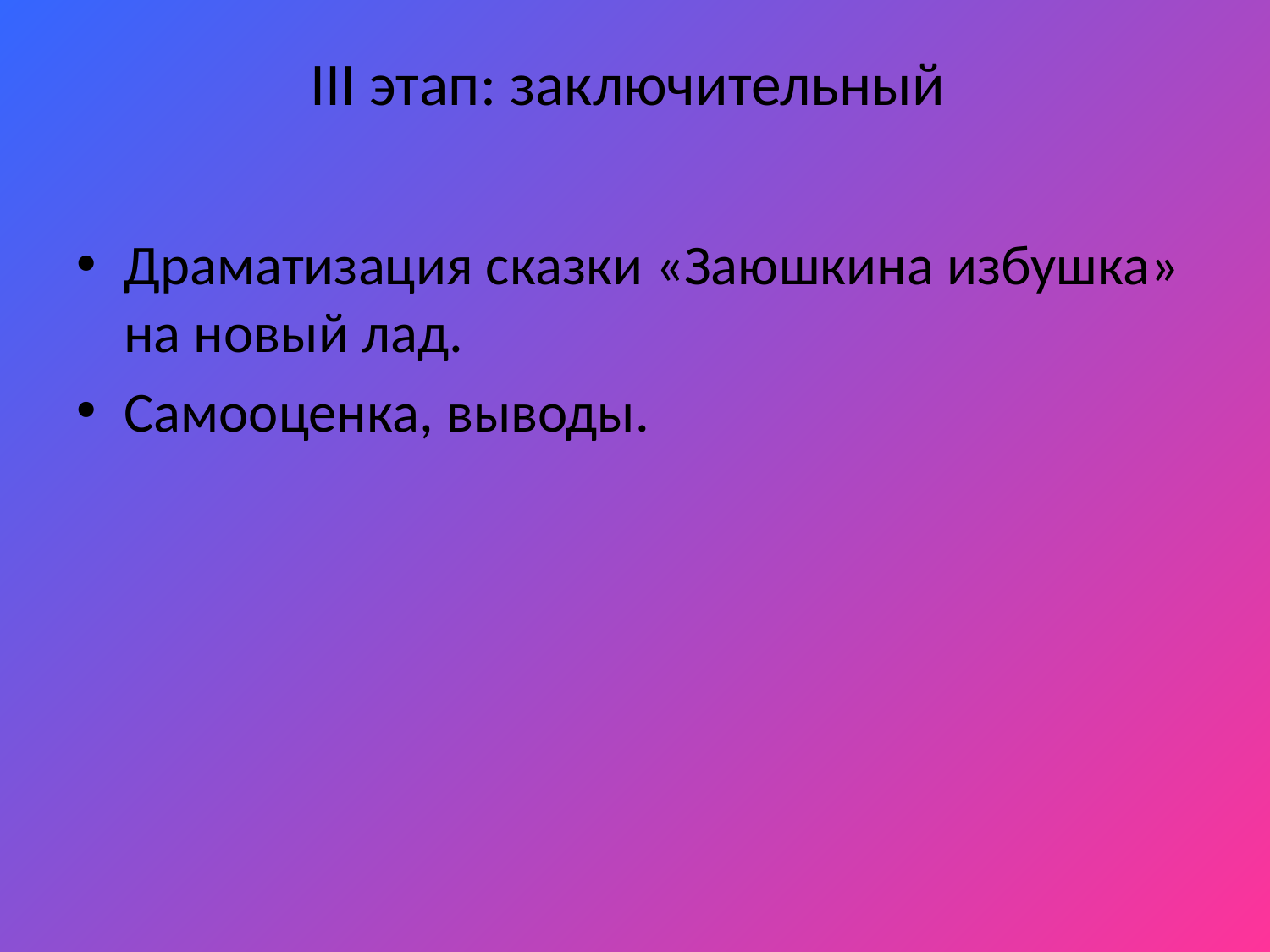

# III этап: заключительный
Драматизация сказки «Заюшкина избушка» на новый лад.
Самооценка, выводы.